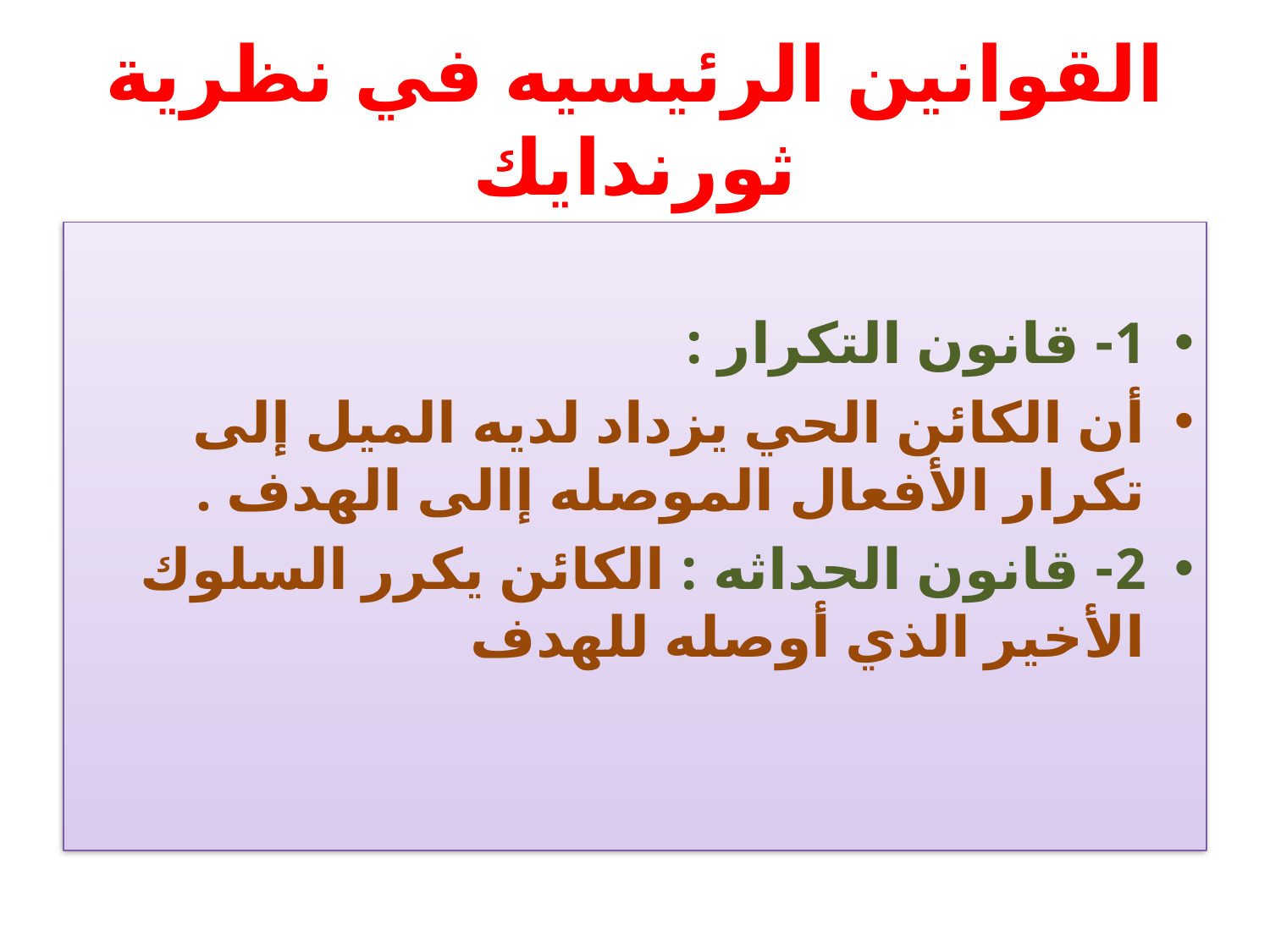

# القوانين الرئيسيه في نظرية ثورندايك

1- قانون التكرار :
أن الكائن الحي يزداد لديه الميل إلى تكرار الأفعال الموصله إالى الهدف .
2- قانون الحداثه : الكائن يكرر السلوك الأخير الذي أوصله للهدف